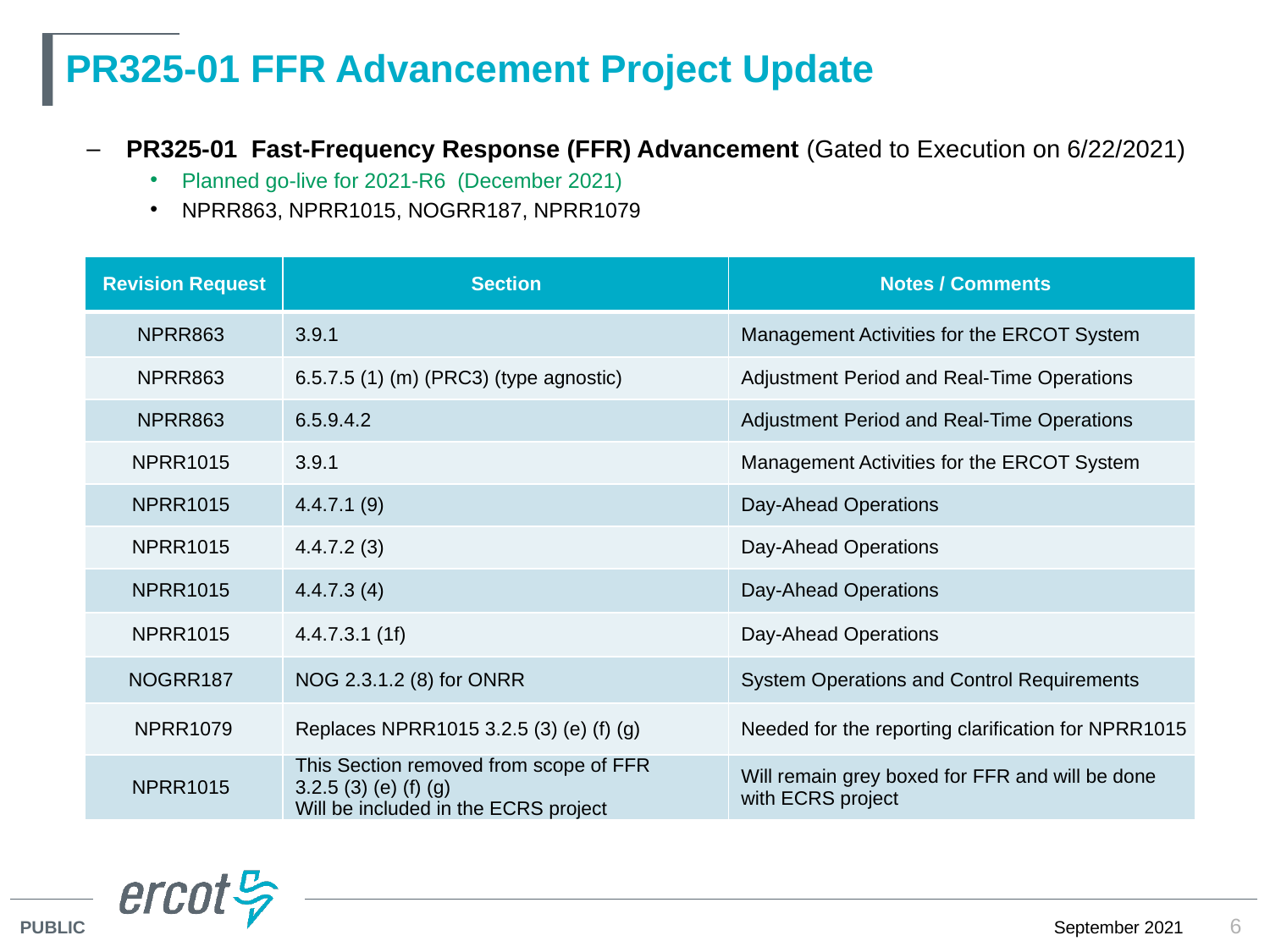

# PR325-01 FFR Advancement Project Update
PR325-01  Fast-Frequency Response (FFR) Advancement (Gated to Execution on 6/22/2021)
Planned go-live for 2021-R6  (December 2021)
NPRR863, NPRR1015, NOGRR187, NPRR1079

| Revision Request | Section | Notes / Comments |
| --- | --- | --- |
| NPRR863 | 3.9.1​ | Management Activities for the ERCOT System |
| NPRR863 | 6.5.7.5 (1) (m) (PRC3) (type agnostic)​ | Adjustment Period and Real-Time Operations |
| NPRR863 | 6.5.9.4.2 | Adjustment Period and Real-Time Operations |
| NPRR1015 | 3.9.1 | Management Activities for the ERCOT System |
| NPRR1015 | 4.4.7.1 (9) | Day-Ahead Operations |
| NPRR1015 | 4.4.7.2 (3) | Day-Ahead Operations |
| NPRR1015 | 4.4.7.3 (4) | Day-Ahead Operations |
| NPRR1015 | 4.4.7.3.1 (1f) | Day-Ahead Operations |
| NOGRR187 | NOG 2.3.1.2 (8) for ONRR | System Operations and Control Requirements |
| NPRR1079 | Replaces NPRR1015 3.2.5 (3) (e) (f) (g) | Needed for the reporting clarification for NPRR1015 |
| NPRR1015 | This Section removed from scope of FFR 3.2.5 (3) (e) (f) (g)  Will be included in the ECRS project | Will remain grey boxed for FFR and will be done with ECRS project |
6